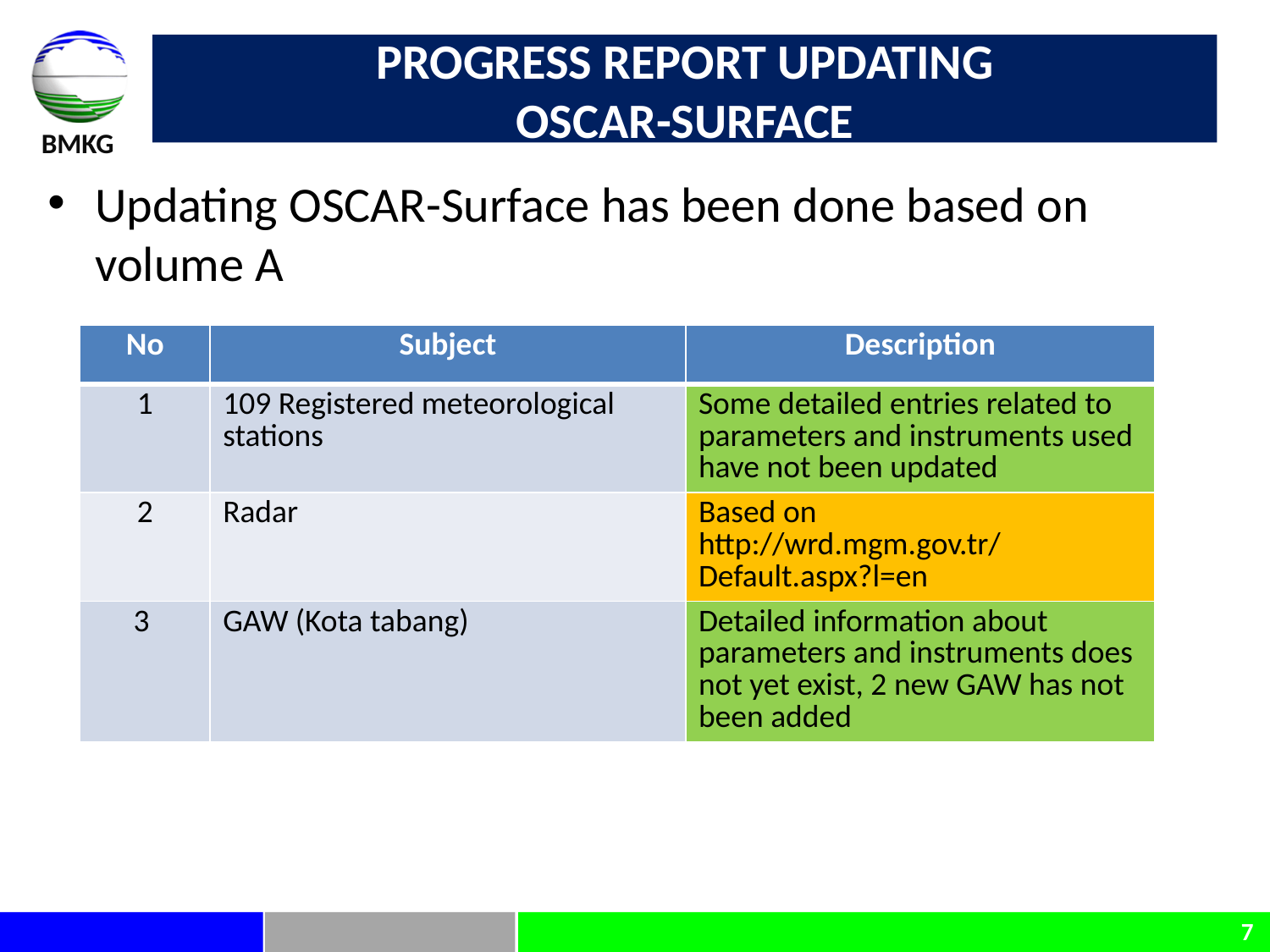

# Progress report Updating OSCAR-Surface
Updating OSCAR-Surface has been done based on volume A
| No | Subject | Description |
| --- | --- | --- |
| 1 | 109 Registered meteorological stations | Some detailed entries related to parameters and instruments used have not been updated |
| 2 | Radar | Based on http://wrd.mgm.gov.tr/Default.aspx?l=en |
| 3 | GAW (Kota tabang) | Detailed information about parameters and instruments does not yet exist, 2 new GAW has not been added |